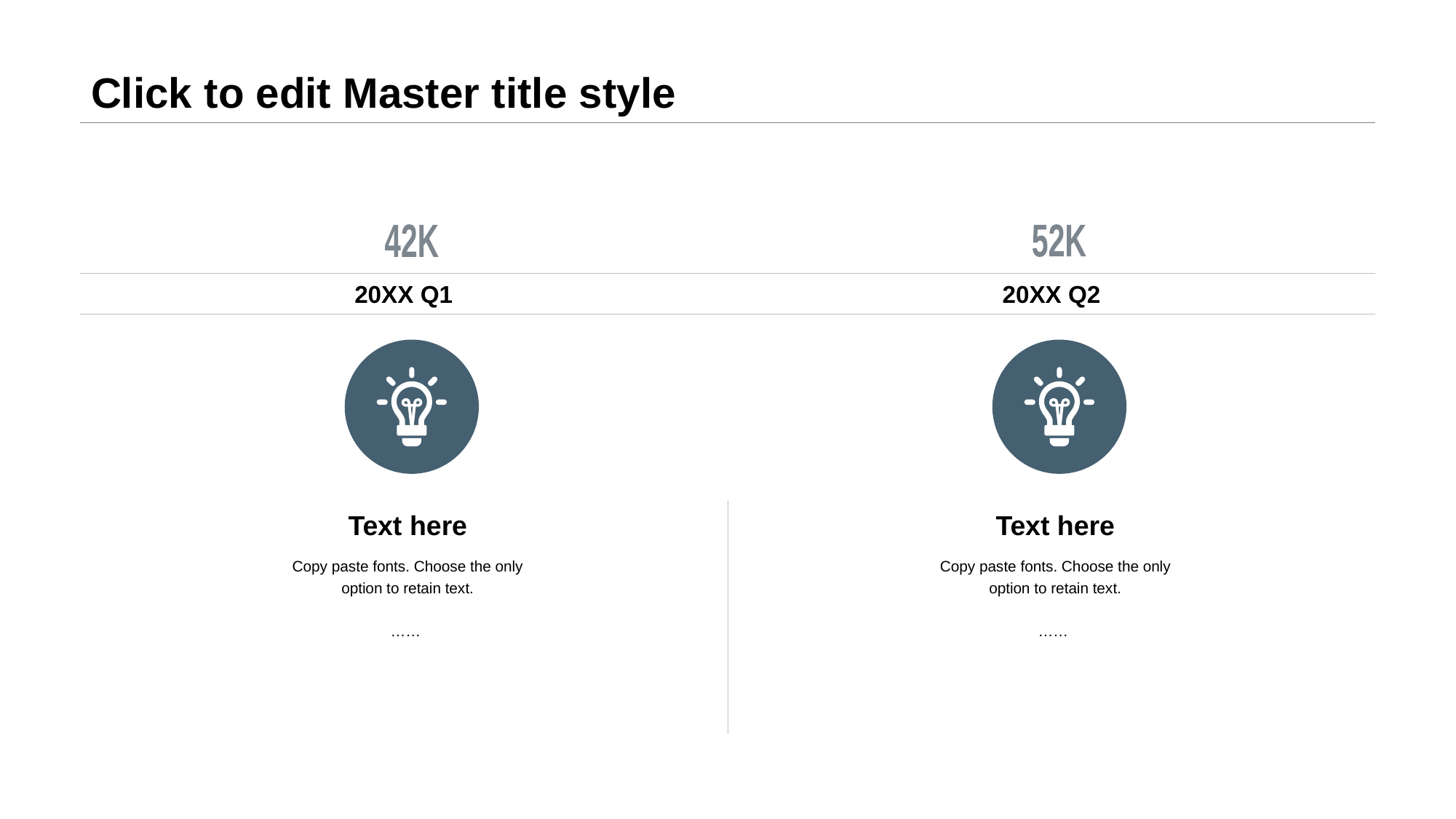

# Click to edit Master title style
42K
20XX Q1

Text here
Copy paste fonts. Choose the only option to retain text.
……
52K
20XX Q2

Text here
Copy paste fonts. Choose the only option to retain text.
……

24